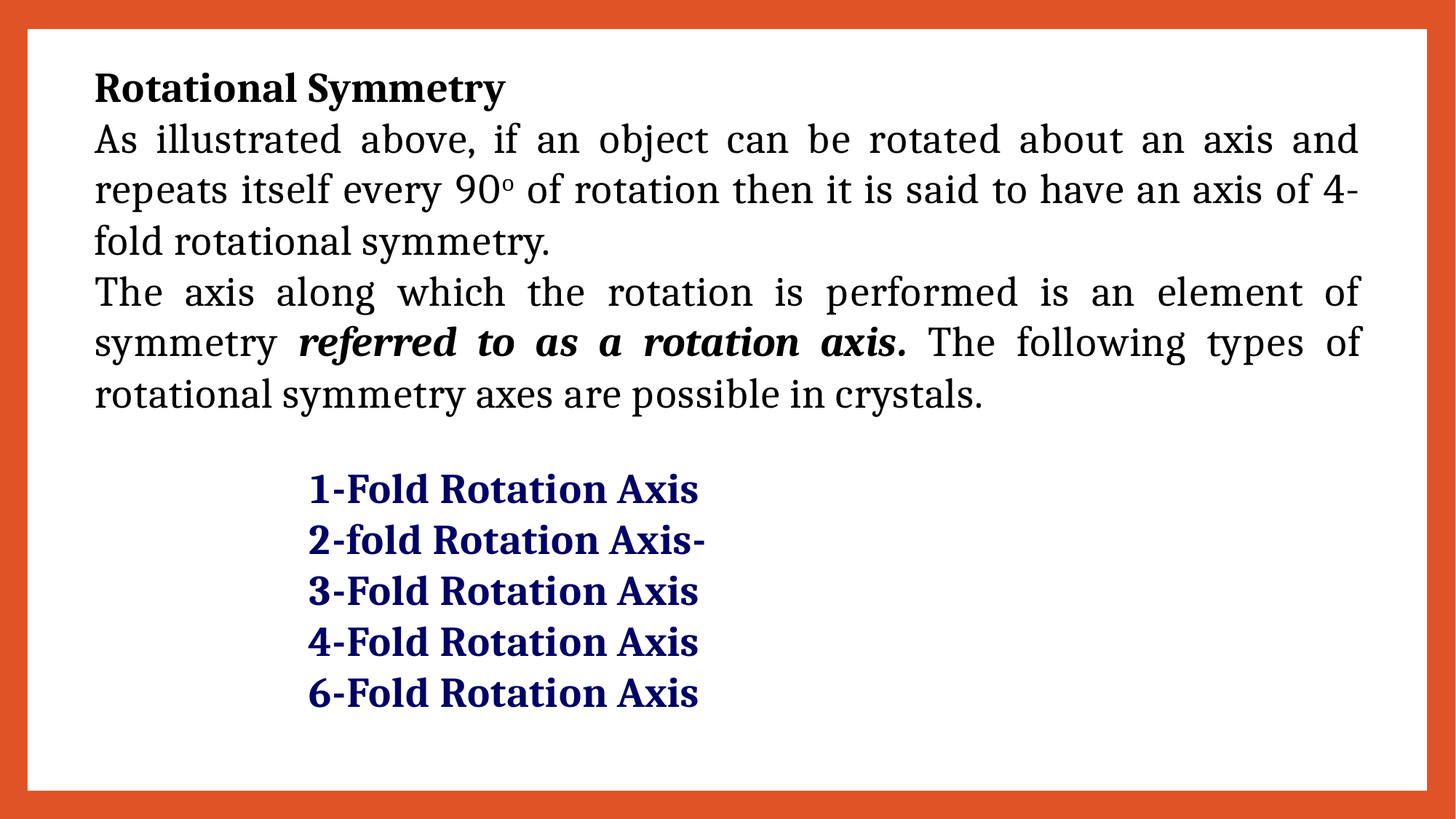

Rotational Symmetry
As illustrated above, if an object can be rotated about an axis and repeats itself every 90o of rotation then it is said to have an axis of 4-fold rotational symmetry.
The axis along which the rotation is performed is an element of symmetry referred to as a rotation axis. The following types of rotational symmetry axes are possible in crystals.
1-Fold Rotation Axis
2-fold Rotation Axis-
3-Fold Rotation Axis
4-Fold Rotation Axis
6-Fold Rotation Axis